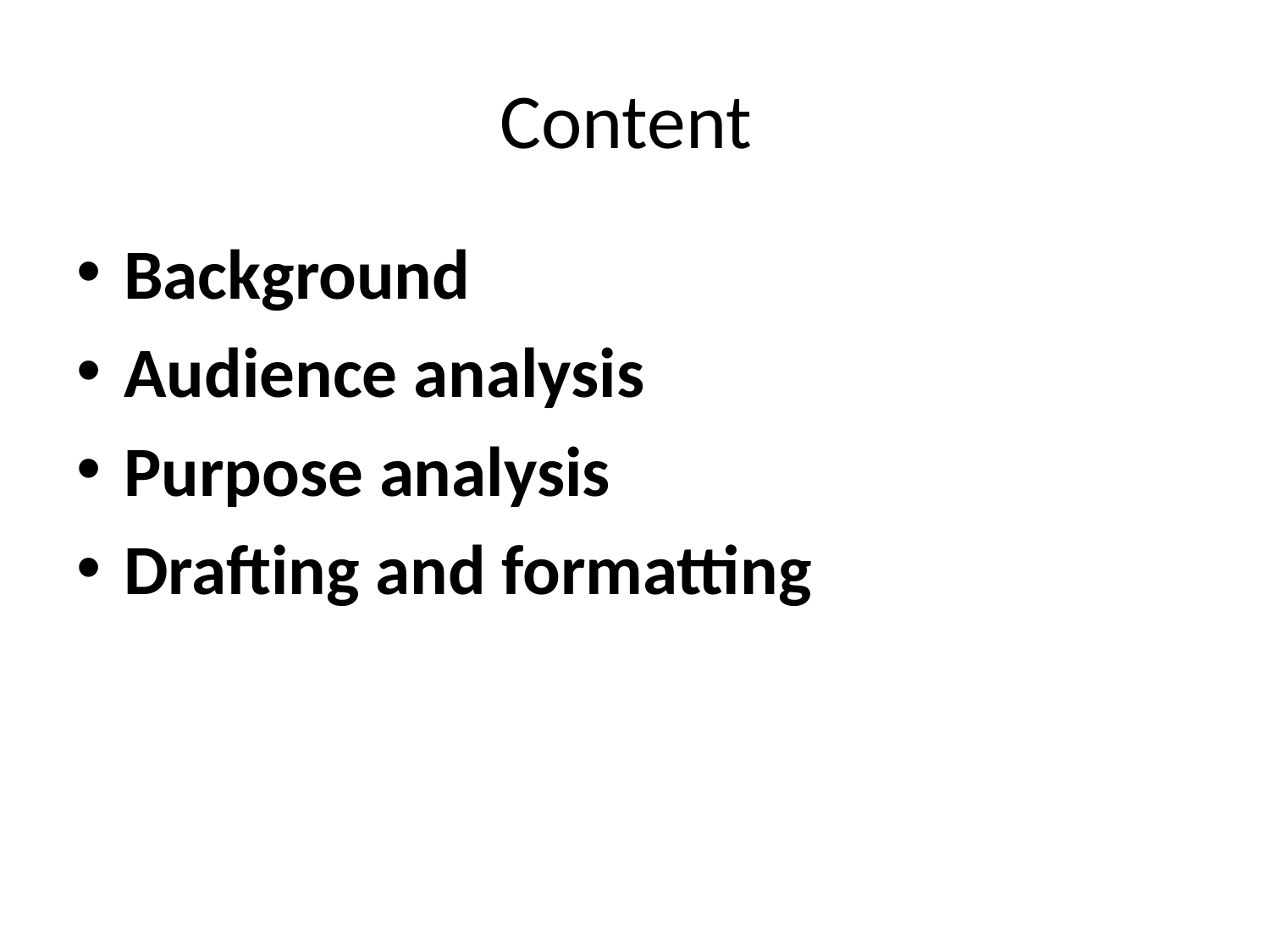

# Content
Background
Audience analysis
Purpose analysis
Drafting and formatting